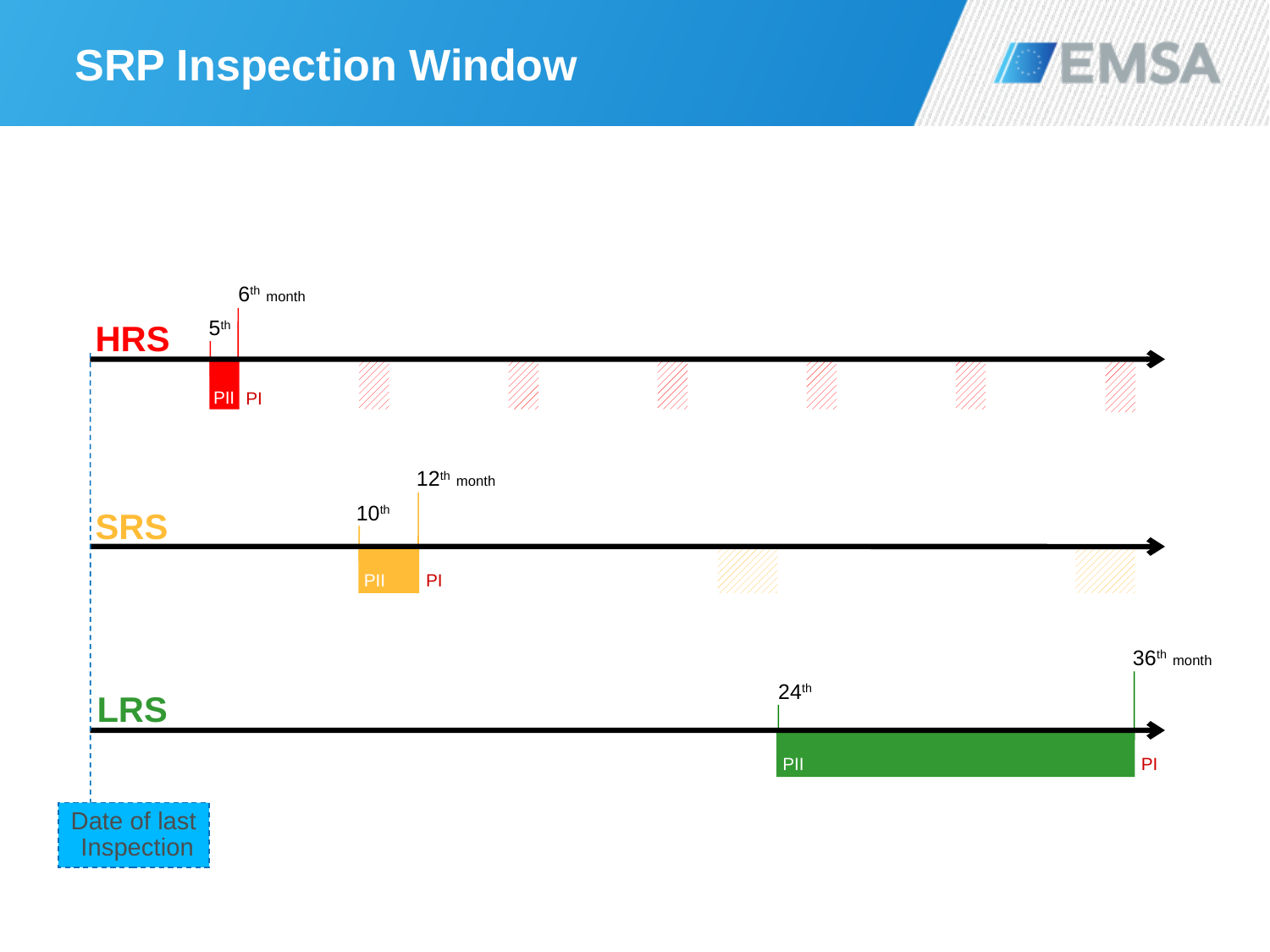

# SRP Inspection Window
6th month
HRS

5th

Date of last
 Inspection

PII
PI
12th month
SRS

10th

PII
PI
36th month

LRS
24th

PII
PI
25